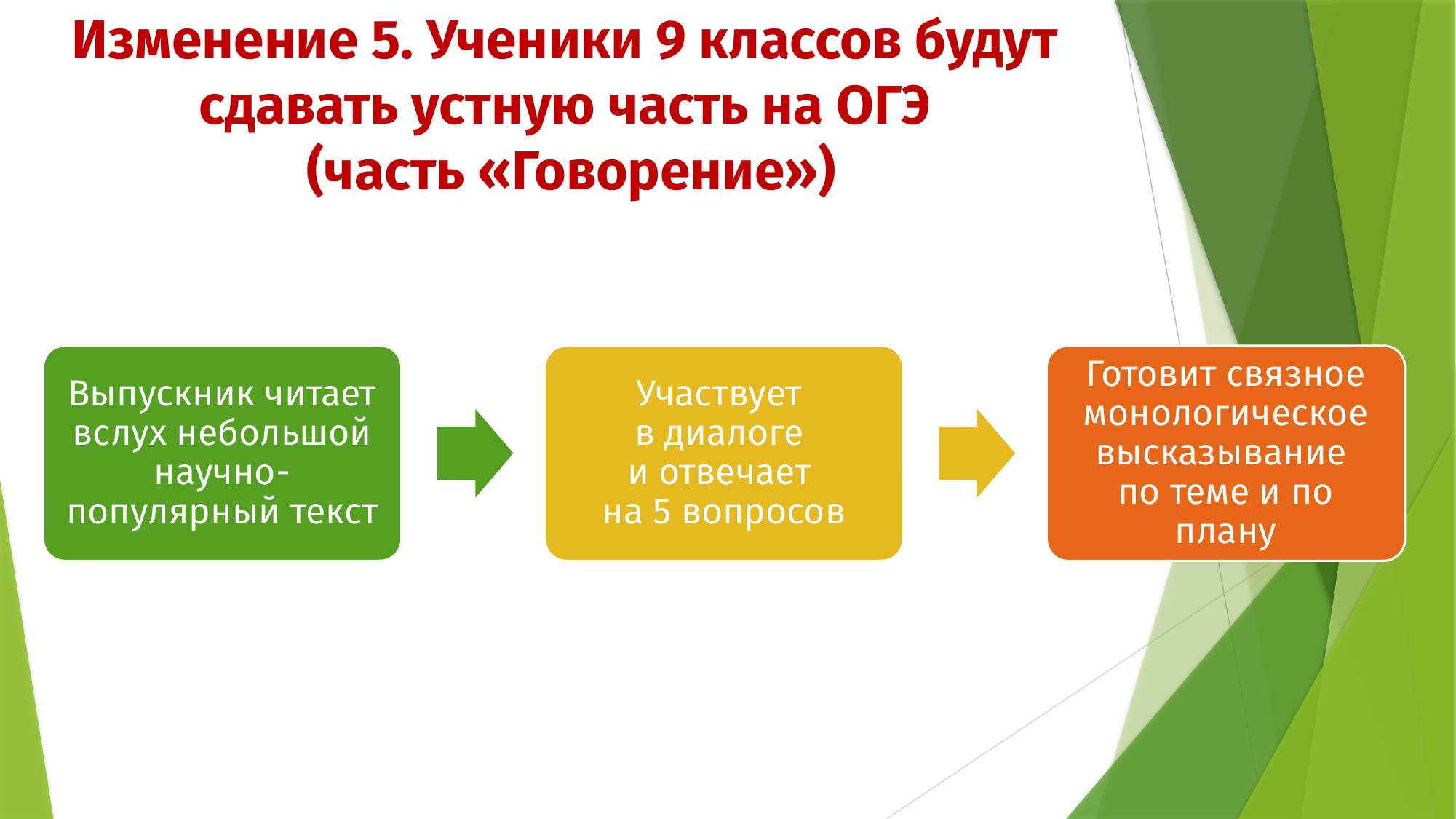

# Изменение 5. Ученики 9 классов будут сдавать устную часть на ОГЭ  (часть «Говорение»)
Выпускник читает вслух небольшой научно-популярный текст

Участвует
в диалоге
и отвечает
на 5 вопросов

Готовит связное монологическое высказывание
по теме и по плану